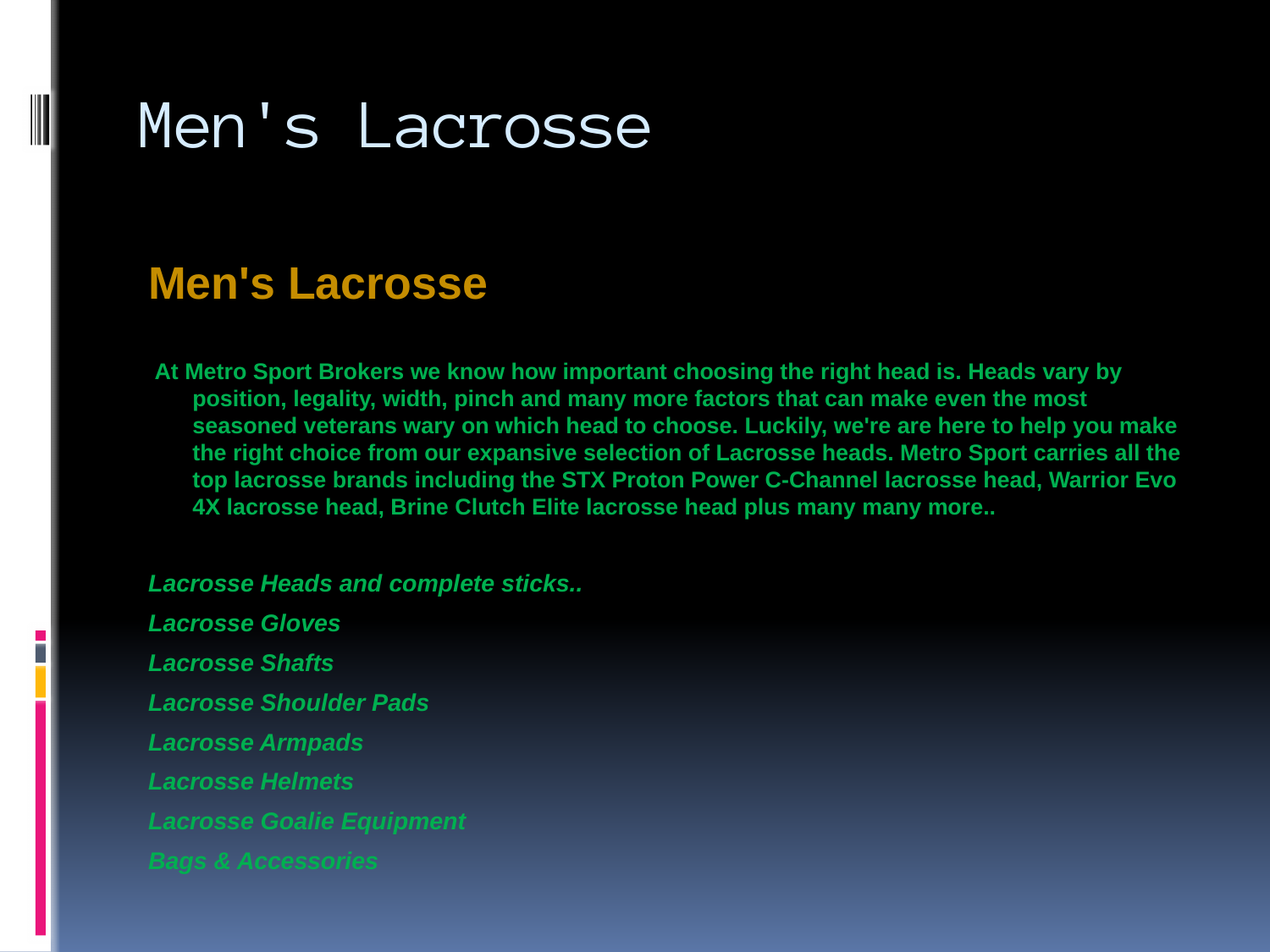

# Men's Lacrosse
Men's Lacrosse

 At Metro Sport Brokers we know how important choosing the right head is. Heads vary by position, legality, width, pinch and many more factors that can make even the most seasoned veterans wary on which head to choose. Luckily, we're are here to help you make the right choice from our expansive selection of Lacrosse heads. Metro Sport carries all the top lacrosse brands including the STX Proton Power C-Channel lacrosse head, Warrior Evo 4X lacrosse head, Brine Clutch Elite lacrosse head plus many many more..

Lacrosse Heads and complete sticks..
Lacrosse Gloves
Lacrosse Shafts
Lacrosse Shoulder Pads
Lacrosse Armpads
Lacrosse Helmets
Lacrosse Goalie Equipment
Bags & Accessories